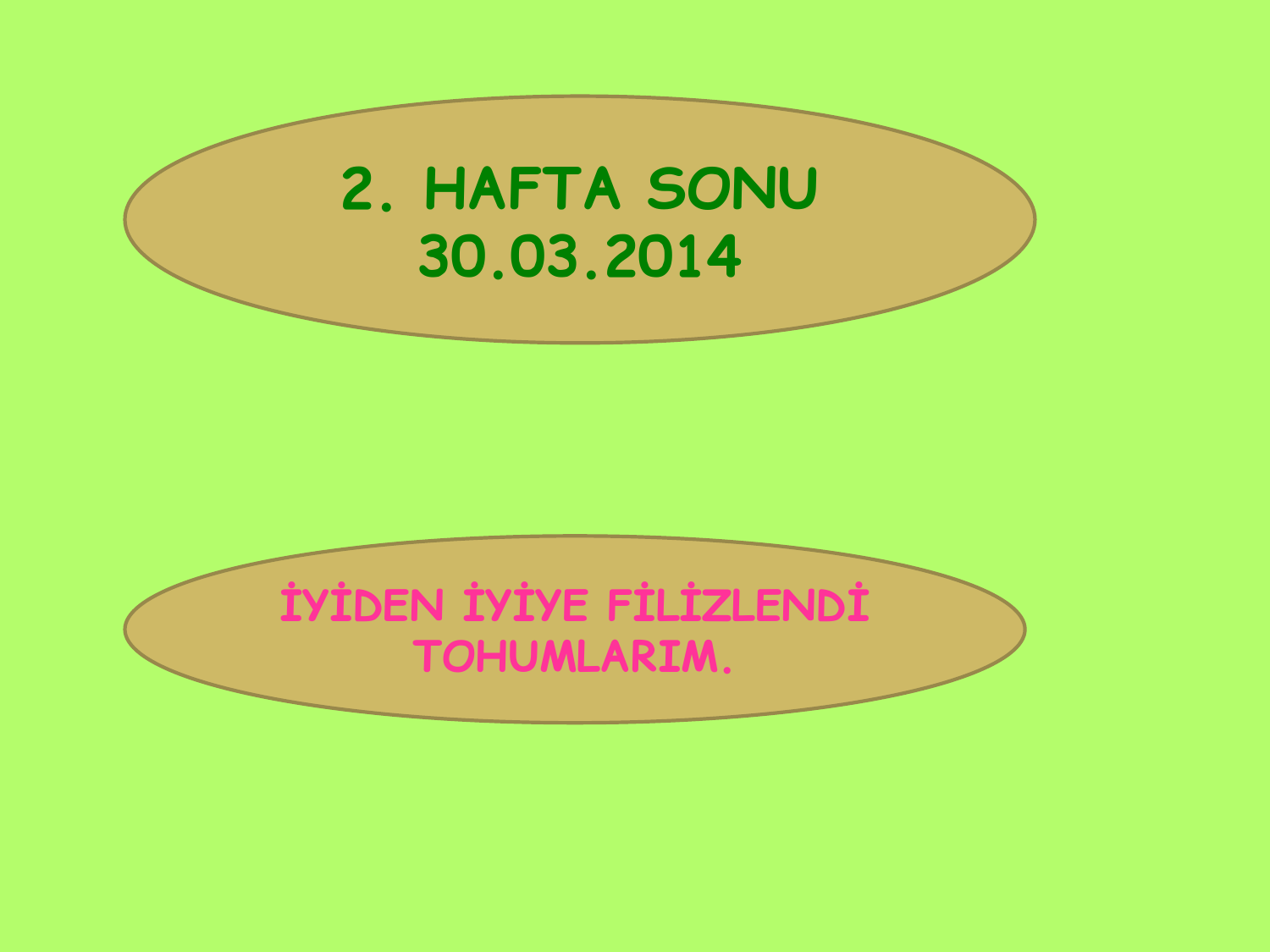

2. HAFTA SONU
30.03.2014
İYİDEN İYİYE FİLİZLENDİ TOHUMLARIM.
#